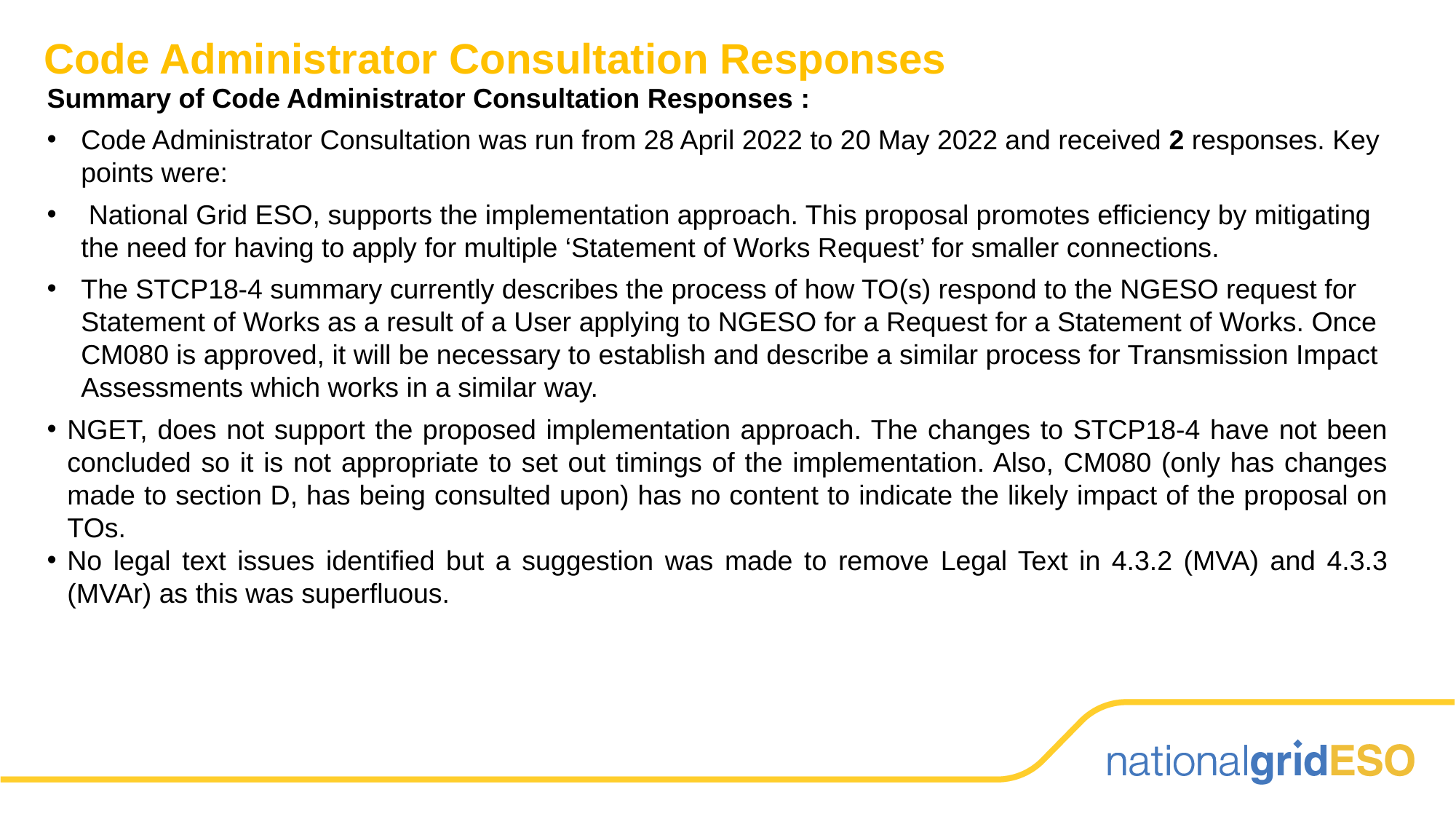

# Code Administrator Consultation Responses
Summary of Code Administrator Consultation Responses :
Code Administrator Consultation was run from 28 April 2022 to 20 May 2022 and received 2 responses. Key points were:
 National Grid ESO, supports the implementation approach. This proposal promotes efficiency by mitigating the need for having to apply for multiple ‘Statement of Works Request’ for smaller connections.
The STCP18-4 summary currently describes the process of how TO(s) respond to the NGESO request for Statement of Works as a result of a User applying to NGESO for a Request for a Statement of Works. Once CM080 is approved, it will be necessary to establish and describe a similar process for Transmission Impact Assessments which works in a similar way.
NGET, does not support the proposed implementation approach. The changes to STCP18-4 have not been concluded so it is not appropriate to set out timings of the implementation. Also, CM080 (only has changes made to section D, has being consulted upon) has no content to indicate the likely impact of the proposal on TOs.
No legal text issues identified but a suggestion was made to remove Legal Text in 4.3.2 (MVA) and 4.3.3 (MVAr) as this was superfluous.